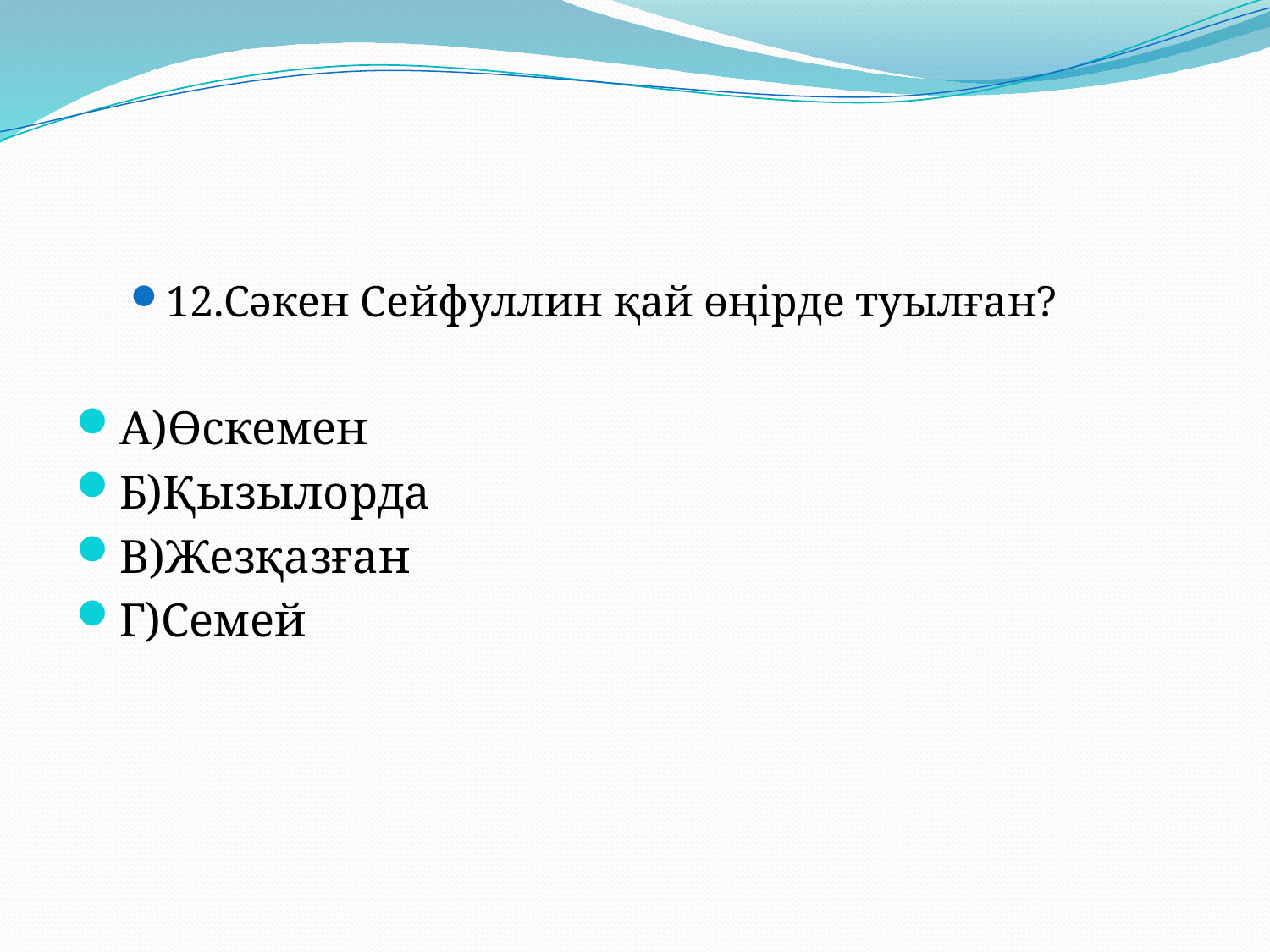

12.Сәкен Сейфуллин қай өңірде туылған?

А)Өскемен
Б)Қызылорда
В)Жезқазған
Г)Семей